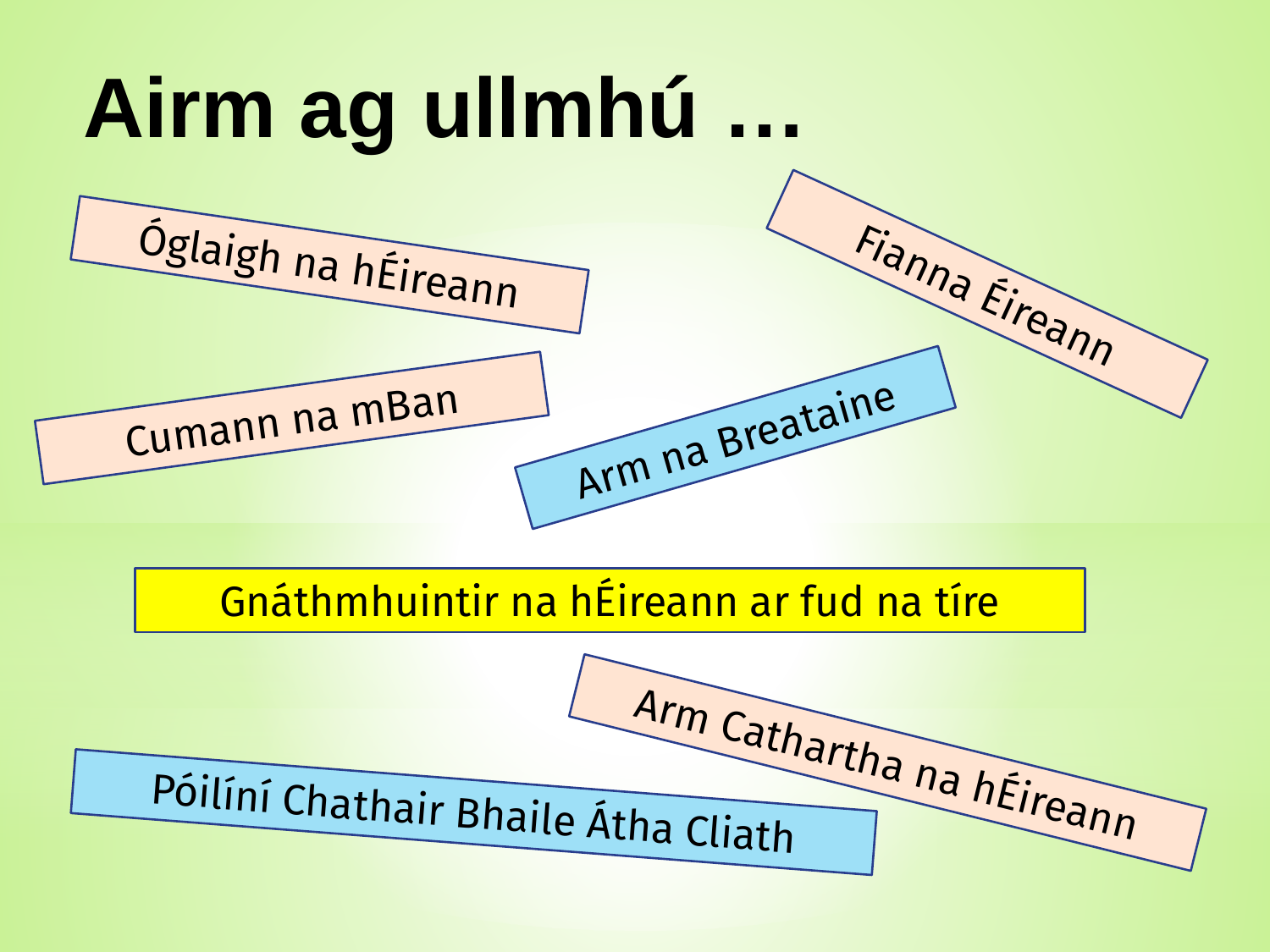

Airm ag ullmhú …
Óglaigh na hÉireann
Fianna Éireann
Cumann na mBan
Arm na Breataine
Gnáthmhuintir na hÉireann ar fud na tíre
Arm Cathartha na hÉireann
Póilíní Chathair Bhaile Átha Cliath